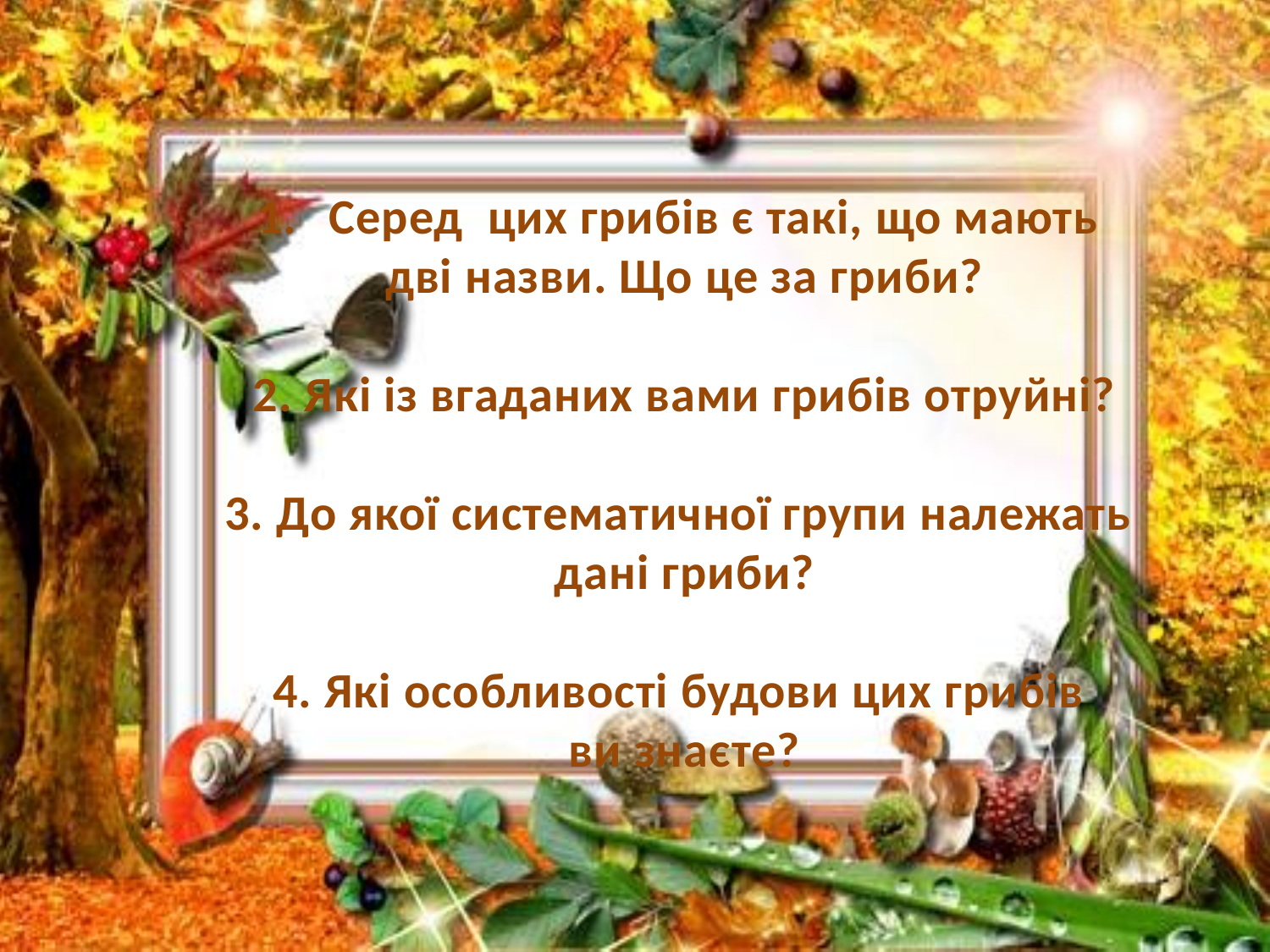

Серед  цих грибів є такі, що мають
дві назви. Що це за гриби?

2. Які із вгаданих вами грибів отруйні?

3. До якої систематичної групи належать
дані гриби?

4. Які особливості будови цих грибів
ви знаєте?